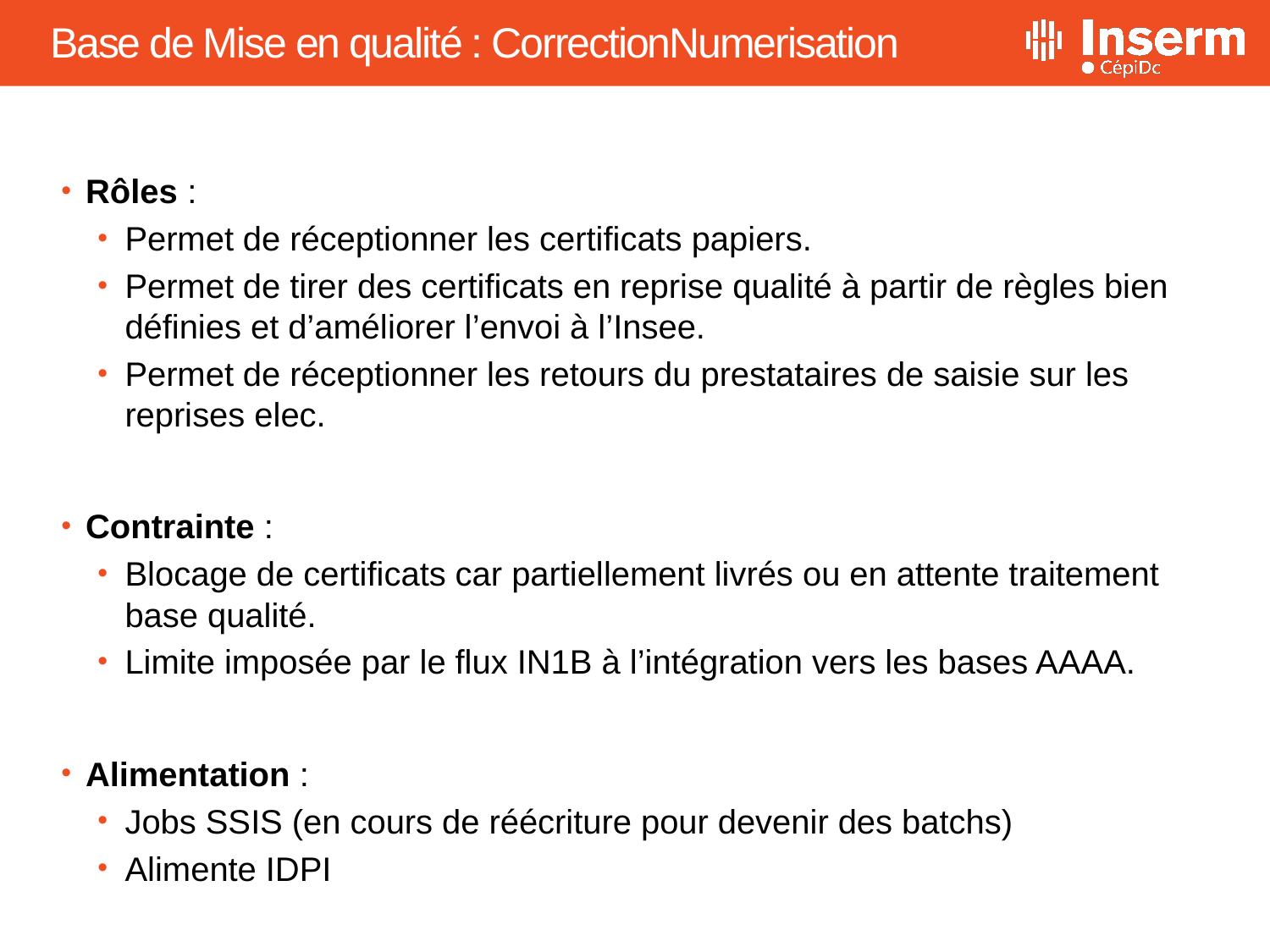

# Base de Mise en qualité : CorrectionNumerisation

Rôles :
Permet de réceptionner les certificats papiers.
Permet de tirer des certificats en reprise qualité à partir de règles bien définies et d’améliorer l’envoi à l’Insee.
Permet de réceptionner les retours du prestataires de saisie sur les reprises elec.

Contrainte :
Blocage de certificats car partiellement livrés ou en attente traitement base qualité.
Limite imposée par le flux IN1B à l’intégration vers les bases AAAA.

Alimentation :
Jobs SSIS (en cours de réécriture pour devenir des batchs)
Alimente IDPI